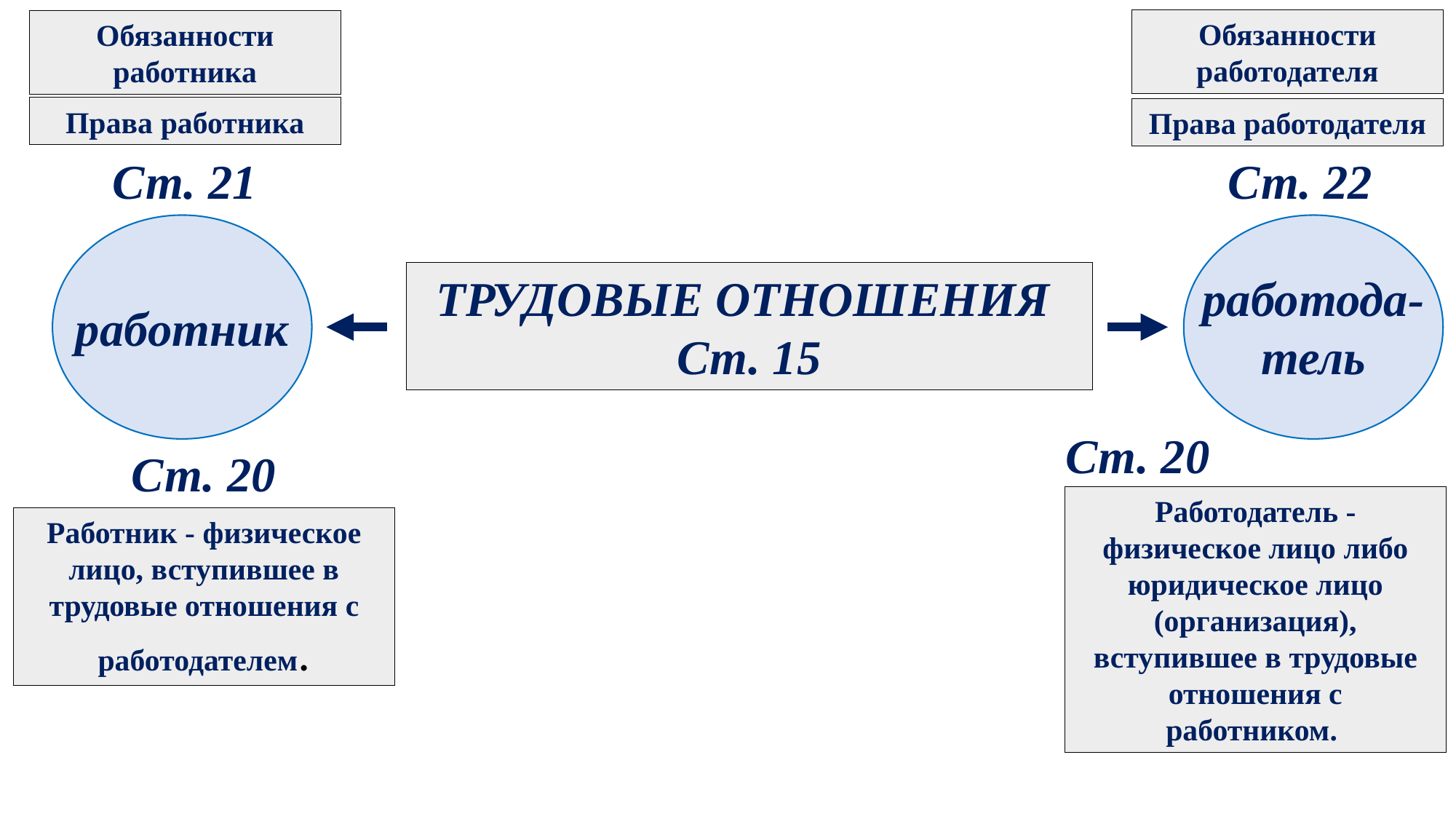

Обязанности работодателя
Обязанности работника
Права работника
Права работодателя
Ст. 22
Ст. 21

ТРУДОВЫЕ ОТНОШЕНИЯ
Ст. 15
работода-тель
работник
Ст. 20
Ст. 20
Работодатель - физическое лицо либо юридическое лицо (организация), вступившее в трудовые отношения с работником.
Работник - физическое лицо, вступившее в трудовые отношения с работодателем.